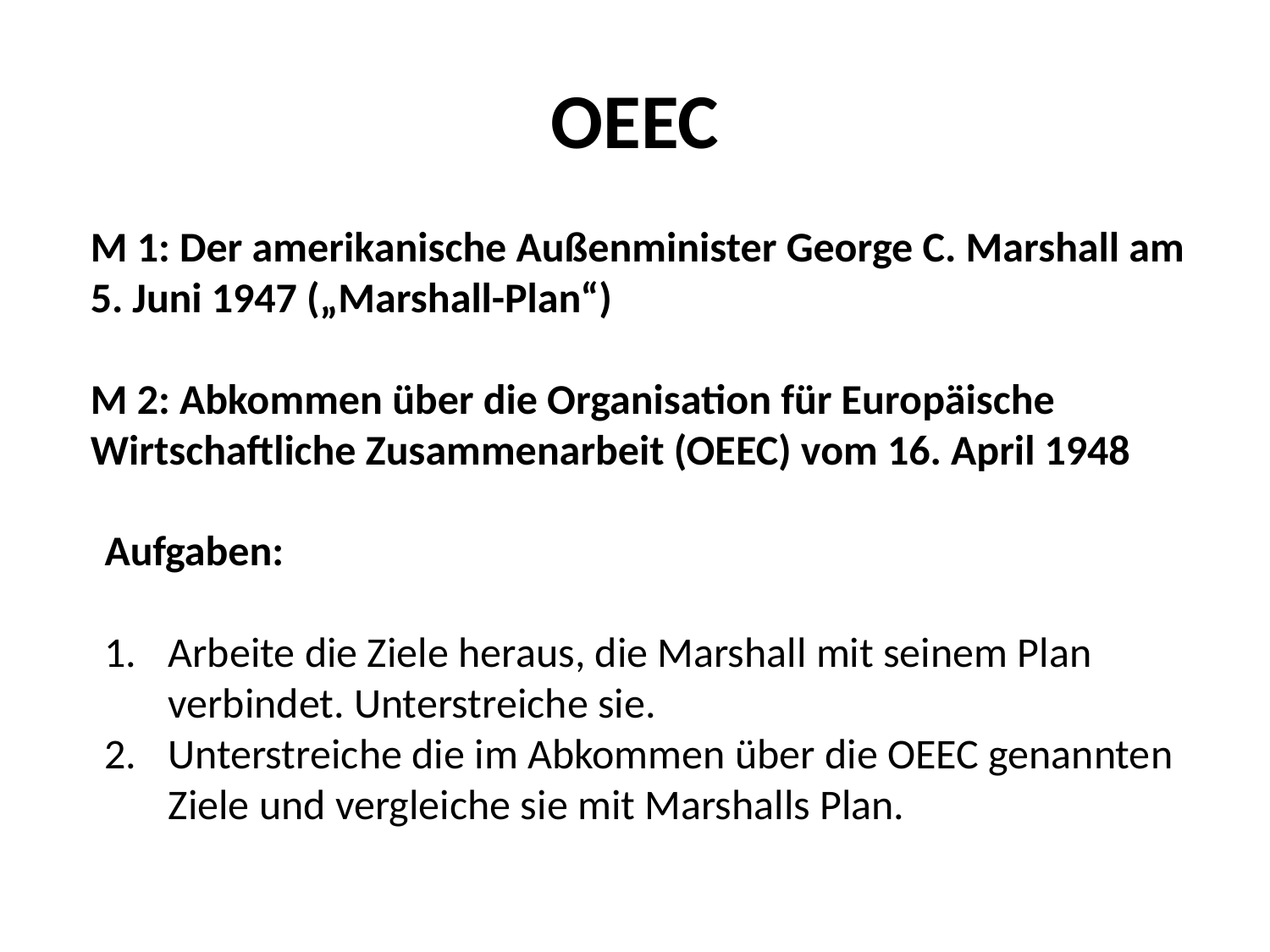

# OEEC
M 1: Der amerikanische Außenminister George C. Marshall am 5. Juni 1947 („Marshall-Plan“)

M 2: Abkommen über die Organisation für Europäische Wirtschaftliche Zusammenarbeit (OEEC) vom 16. April 1948

Aufgaben:

Arbeite die Ziele heraus, die Marshall mit seinem Plan verbindet. Unterstreiche sie.
Unterstreiche die im Abkommen über die OEEC genannten Ziele und vergleiche sie mit Marshalls Plan.